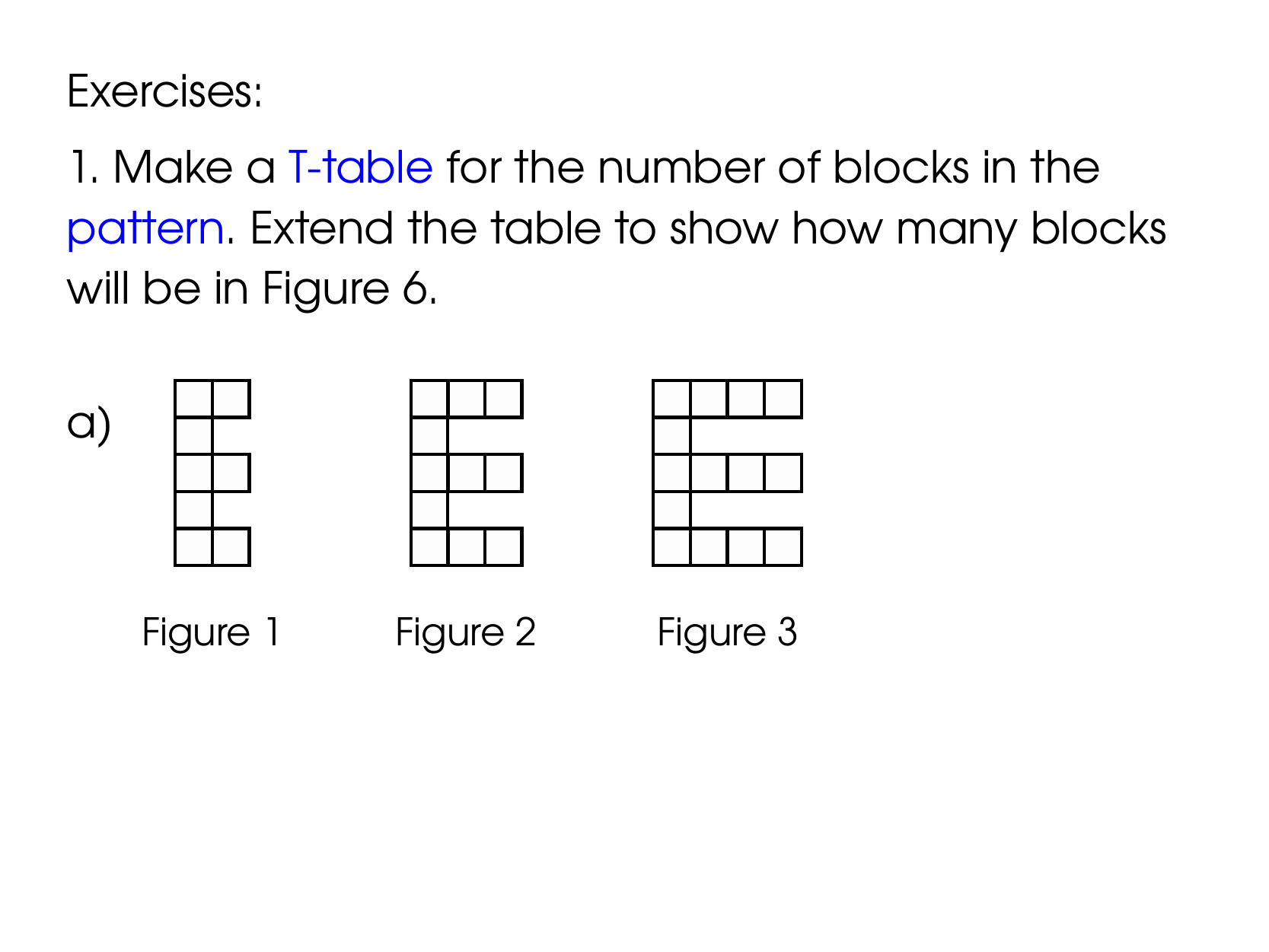

Exercises:
1. Make a T-table for the number of blocks in the pattern. Extend the table to show how many blocks will be in Figure 6.
a)

Figure 3

Figure 1

Figure 2